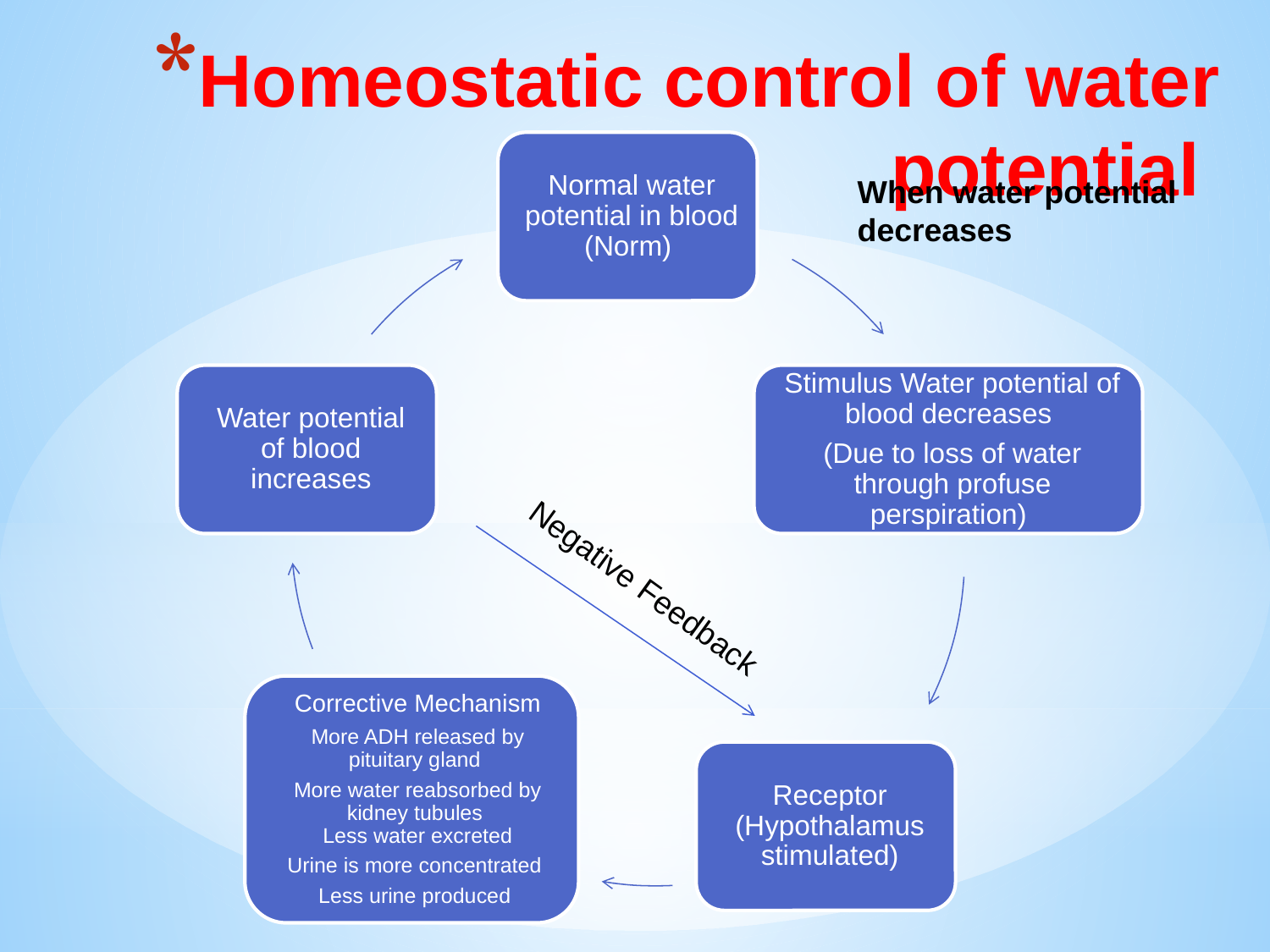

# Homeostatic control of water potential
Normal water potential in blood (Norm)
Stimulus Water potential of blood decreases
(Due to loss of water through profuse perspiration)
Receptor (Hypothalamus stimulated)
Corrective Mechanism
More ADH released by pituitary gland
More water reabsorbed by kidney tubules
Less water excreted
Urine is more concentrated
Less urine produced
Water potential of blood increases
When water potential decreases
Negative Feedback